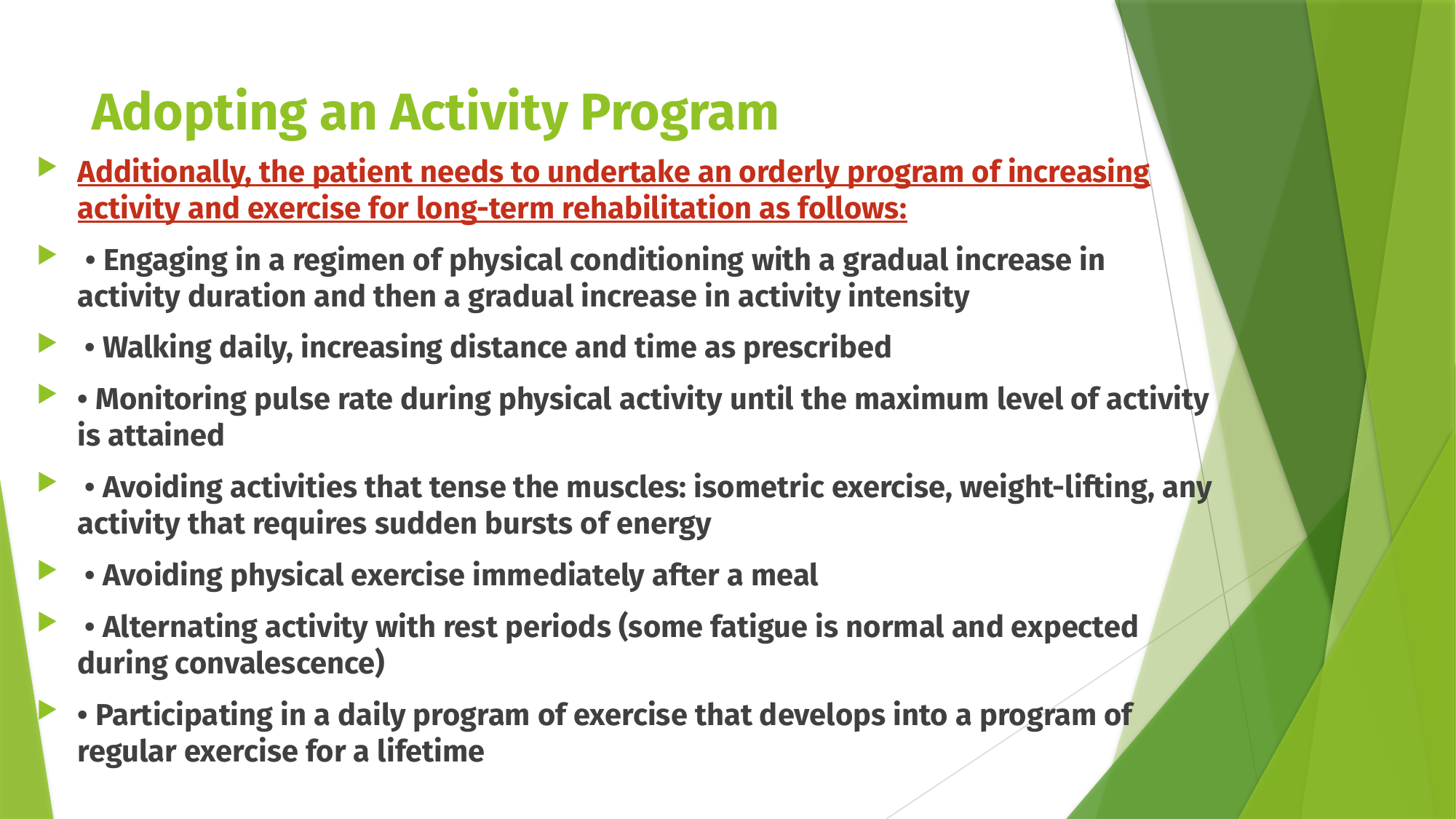

# Adopting an Activity Program
Additionally, the patient needs to undertake an orderly program of increasing activity and exercise for long-term rehabilitation as follows:
 • Engaging in a regimen of physical conditioning with a gradual increase in activity duration and then a gradual increase in activity intensity
 • Walking daily, increasing distance and time as prescribed
• Monitoring pulse rate during physical activity until the maximum level of activity is attained
 • Avoiding activities that tense the muscles: isometric exercise, weight-lifting, any activity that requires sudden bursts of energy
 • Avoiding physical exercise immediately after a meal
 • Alternating activity with rest periods (some fatigue is normal and expected during convalescence)
• Participating in a daily program of exercise that develops into a program of regular exercise for a lifetime